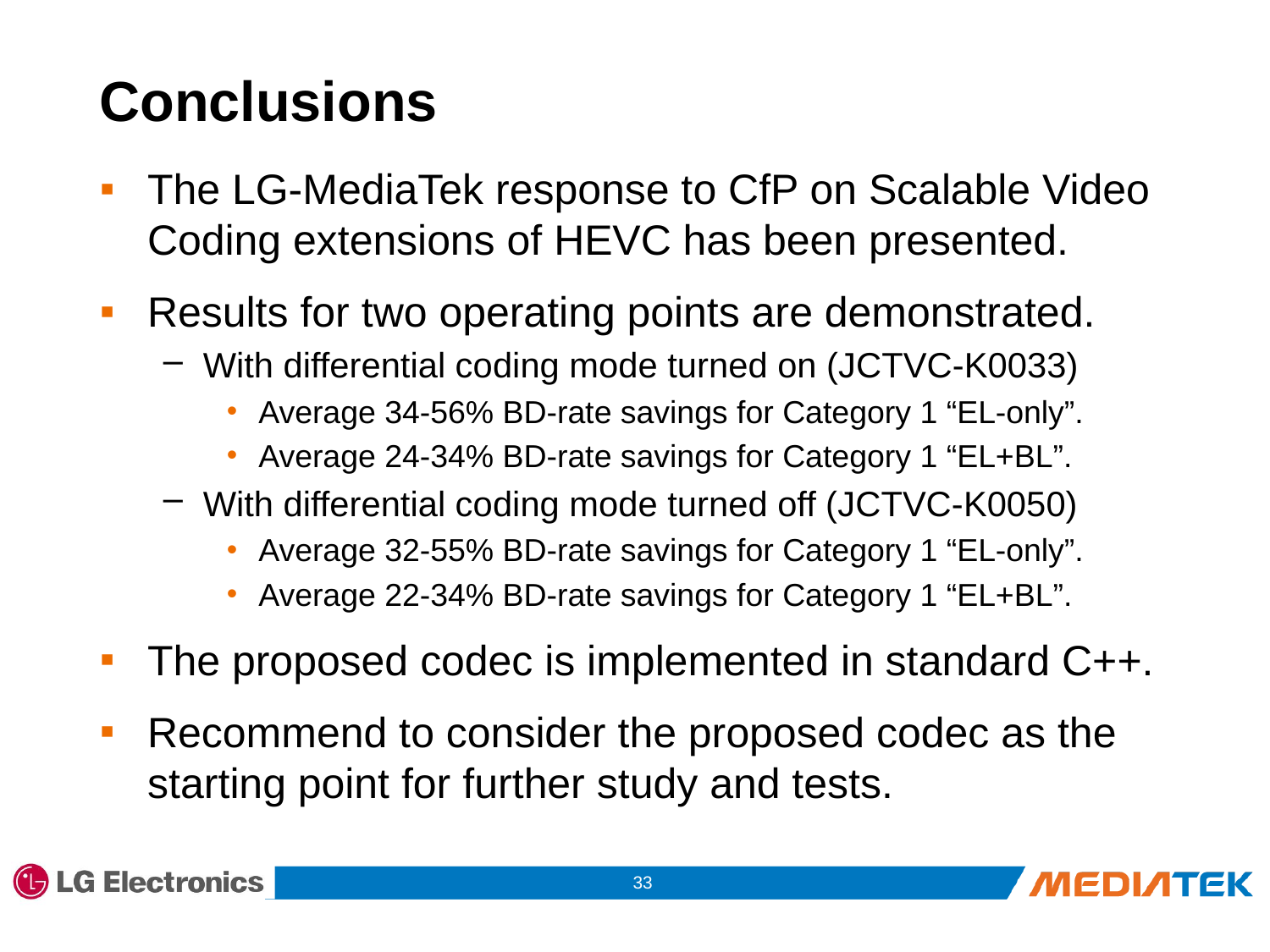

# Conclusions
The LG-MediaTek response to CfP on Scalable Video Coding extensions of HEVC has been presented.
Results for two operating points are demonstrated.
With differential coding mode turned on (JCTVC-K0033)
Average 34-56% BD-rate savings for Category 1 “EL-only”.
Average 24-34% BD-rate savings for Category 1 “EL+BL”.
With differential coding mode turned off (JCTVC-K0050)
Average 32-55% BD-rate savings for Category 1 “EL-only”.
Average 22-34% BD-rate savings for Category 1 “EL+BL”.
The proposed codec is implemented in standard C++.
Recommend to consider the proposed codec as the starting point for further study and tests.
33